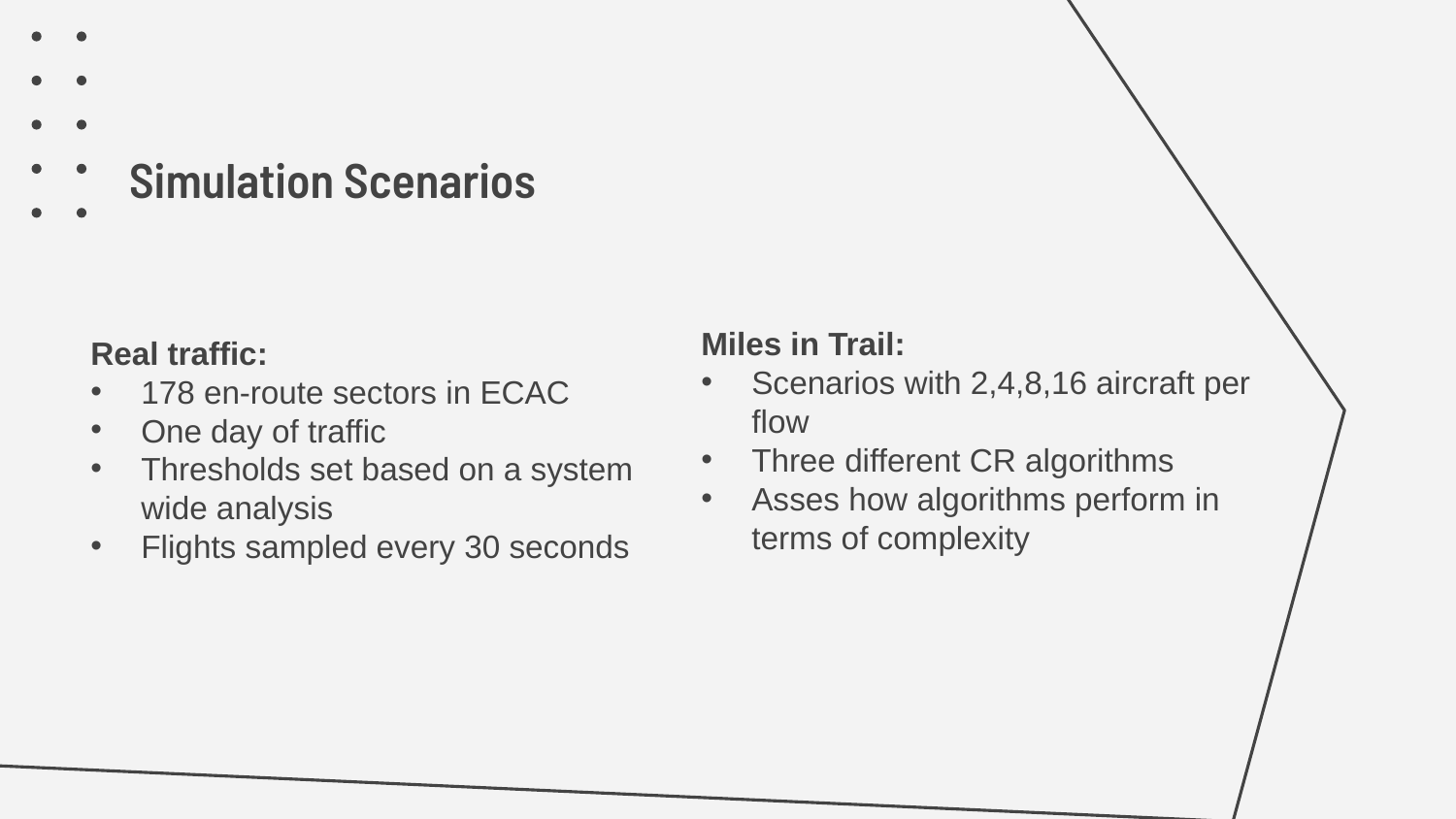

# Simulation Scenarios
Miles in Trail:
Scenarios with 2,4,8,16 aircraft per flow
Three different CR algorithms
Asses how algorithms perform in terms of complexity
Real traffic:
178 en-route sectors in ECAC
One day of traffic
Thresholds set based on a system wide analysis
Flights sampled every 30 seconds